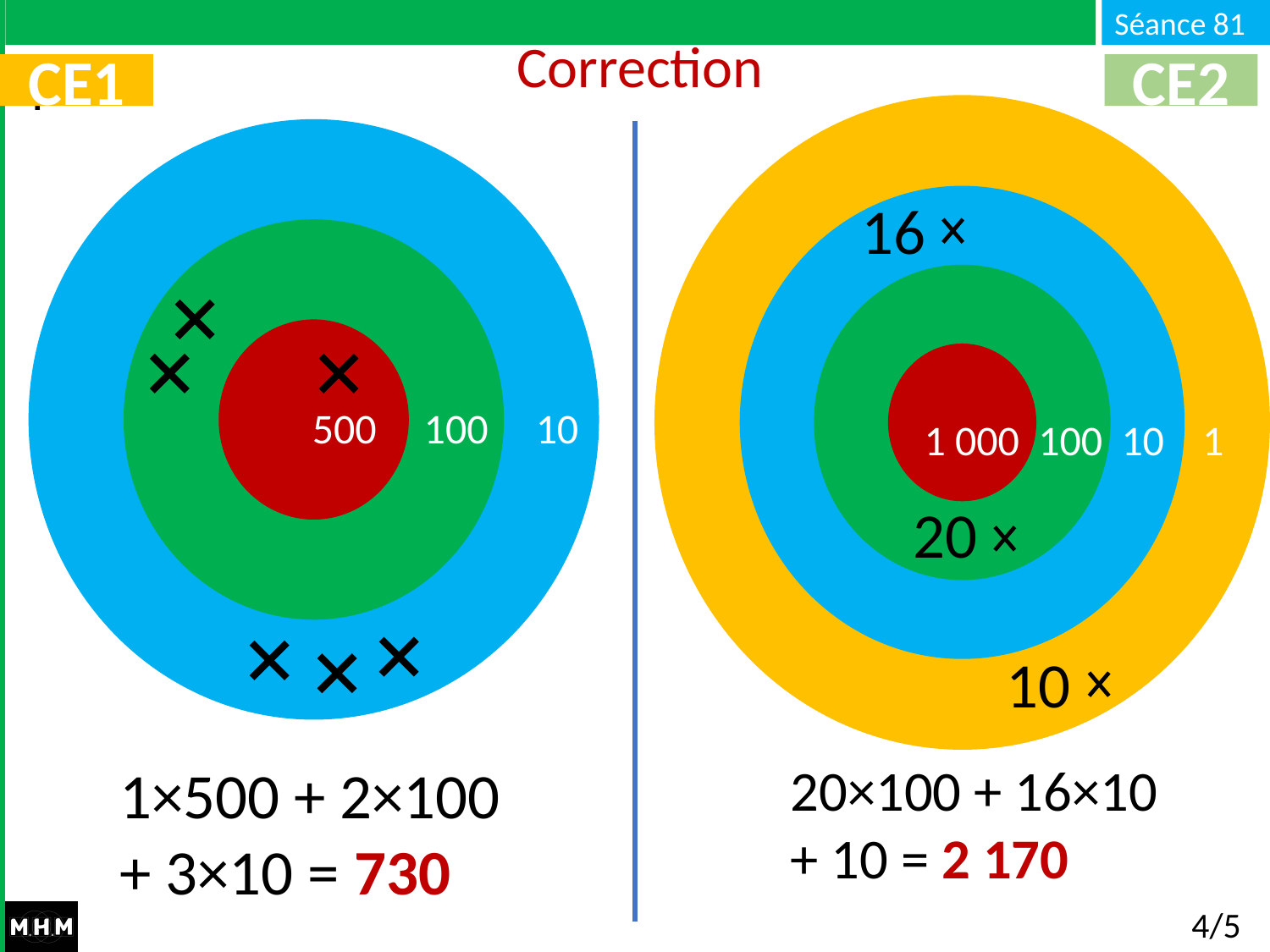

# Correction
CE1
CE2

16

500     100     10
1 000  100  10    1
20

10

20×100 + 16×10
+ 10 = 2 170
1×500 + 2×100
+ 3×10 = 730
4/5